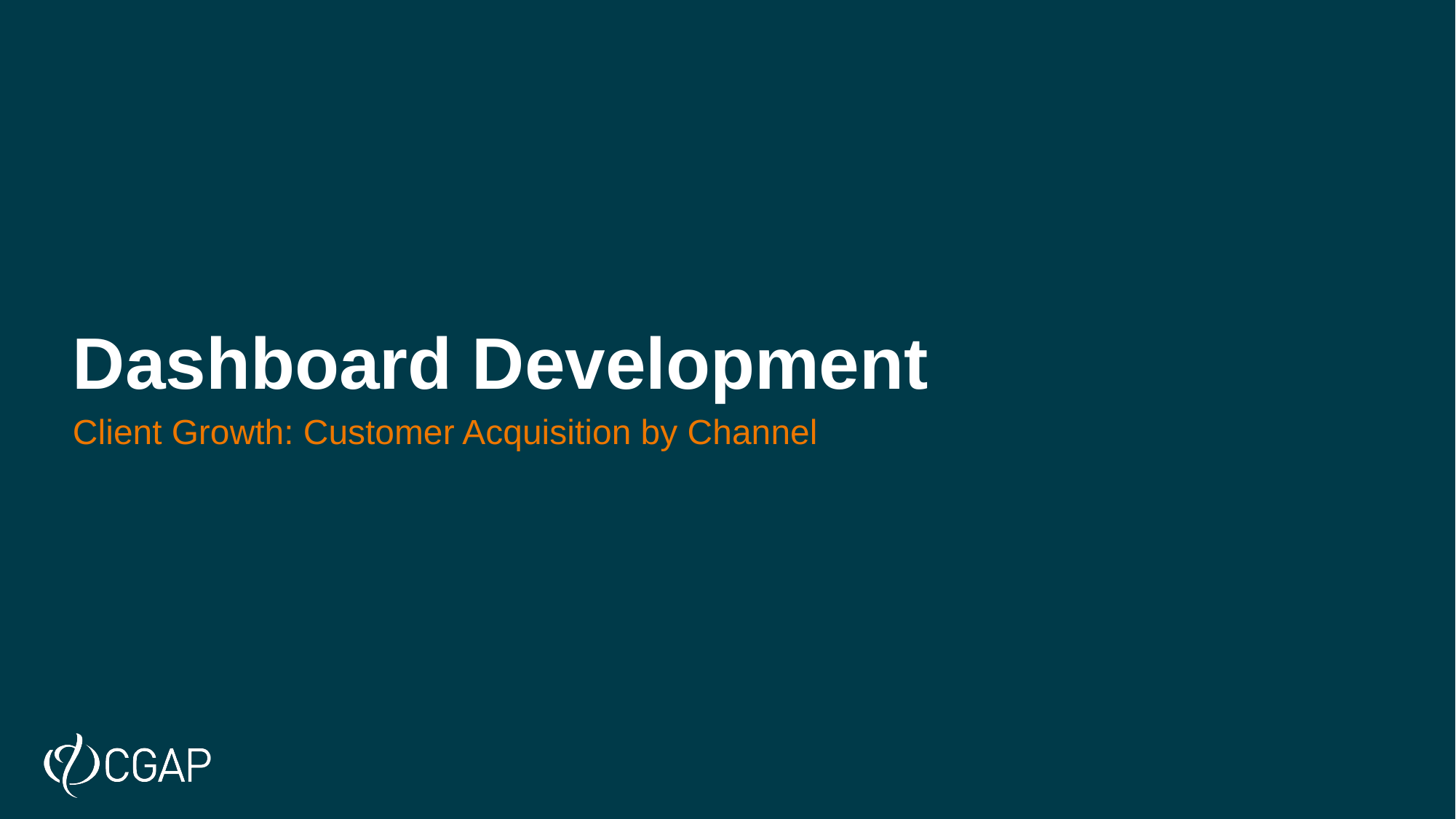

# Dashboard Development
Client Growth: Customer Acquisition by Channel